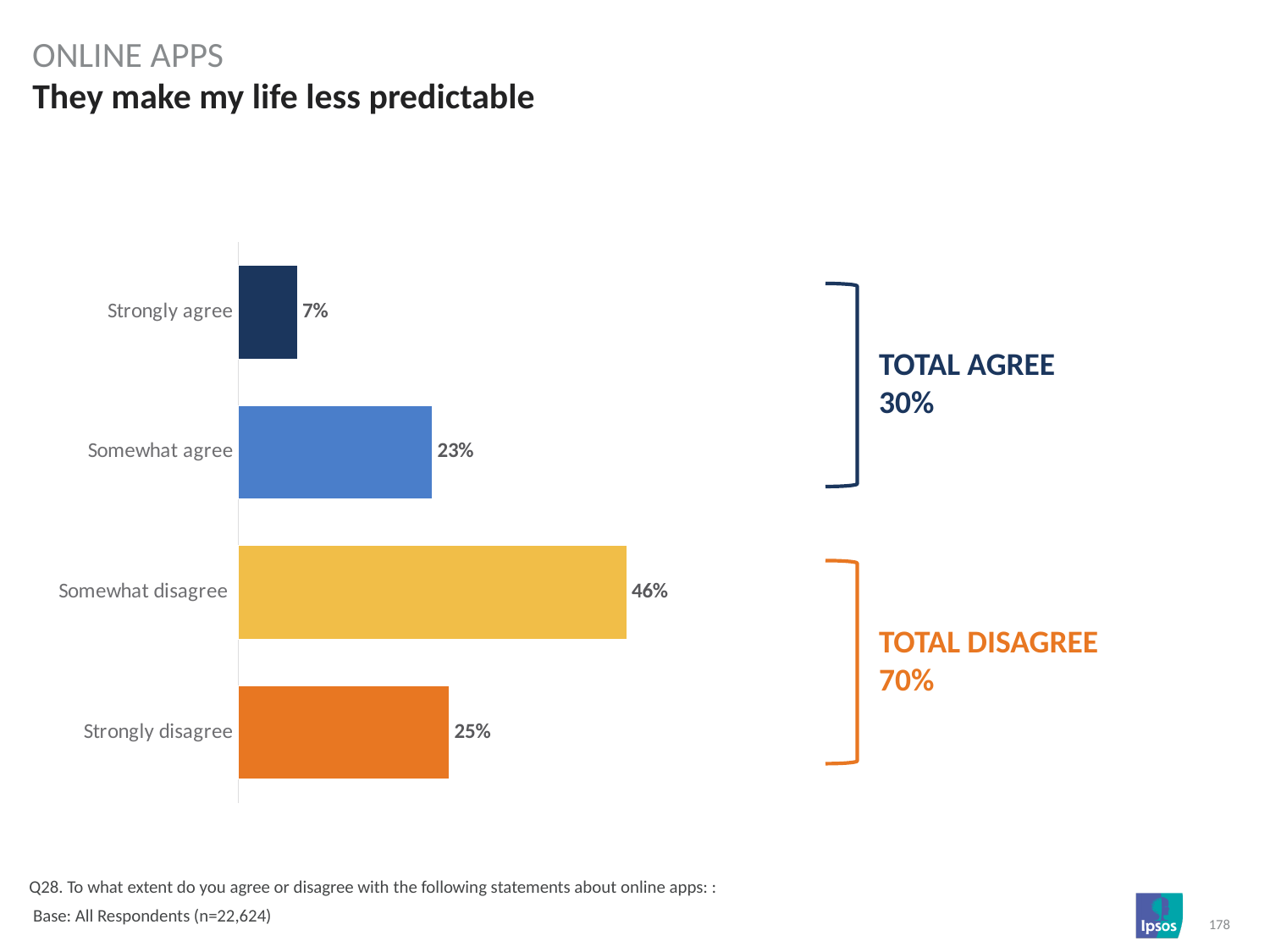

online APPS
# They make my life less predictable

### Chart

| Category | Column1 |
|---|---|
| Strongly agree | 0.07 |
| Somewhat agree | 0.23 |
| Somewhat disagree  | 0.46 |
| Strongly disagree | 0.25 |
TOTAL AGREE
30%

TOTAL DISAGREE
70%
Q28. To what extent do you agree or disagree with the following statements about online apps: :
 Base: All Respondents (n=22,624)